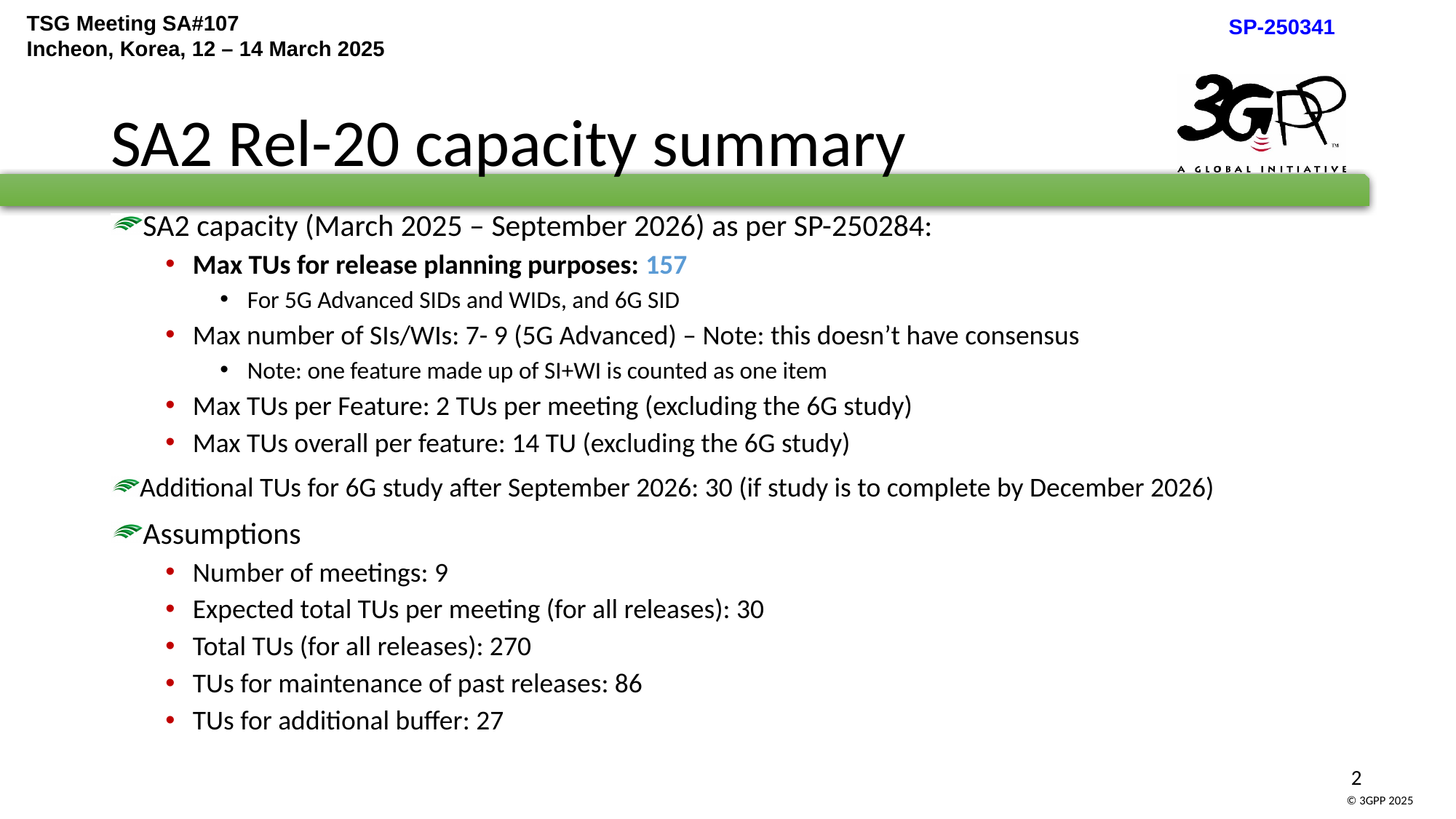

# SA2 Rel-20 capacity summary
SA2 capacity (March 2025 – September 2026) as per SP-250284:
Max TUs for release planning purposes: 157
For 5G Advanced SIDs and WIDs, and 6G SID
Max number of SIs/WIs: 7- 9 (5G Advanced) – Note: this doesn’t have consensus
Note: one feature made up of SI+WI is counted as one item
Max TUs per Feature: 2 TUs per meeting (excluding the 6G study)
Max TUs overall per feature: 14 TU (excluding the 6G study)
Additional TUs for 6G study after September 2026: 30 (if study is to complete by December 2026)
Assumptions
Number of meetings: 9
Expected total TUs per meeting (for all releases): 30
Total TUs (for all releases): 270
TUs for maintenance of past releases: 86
TUs for additional buffer: 27